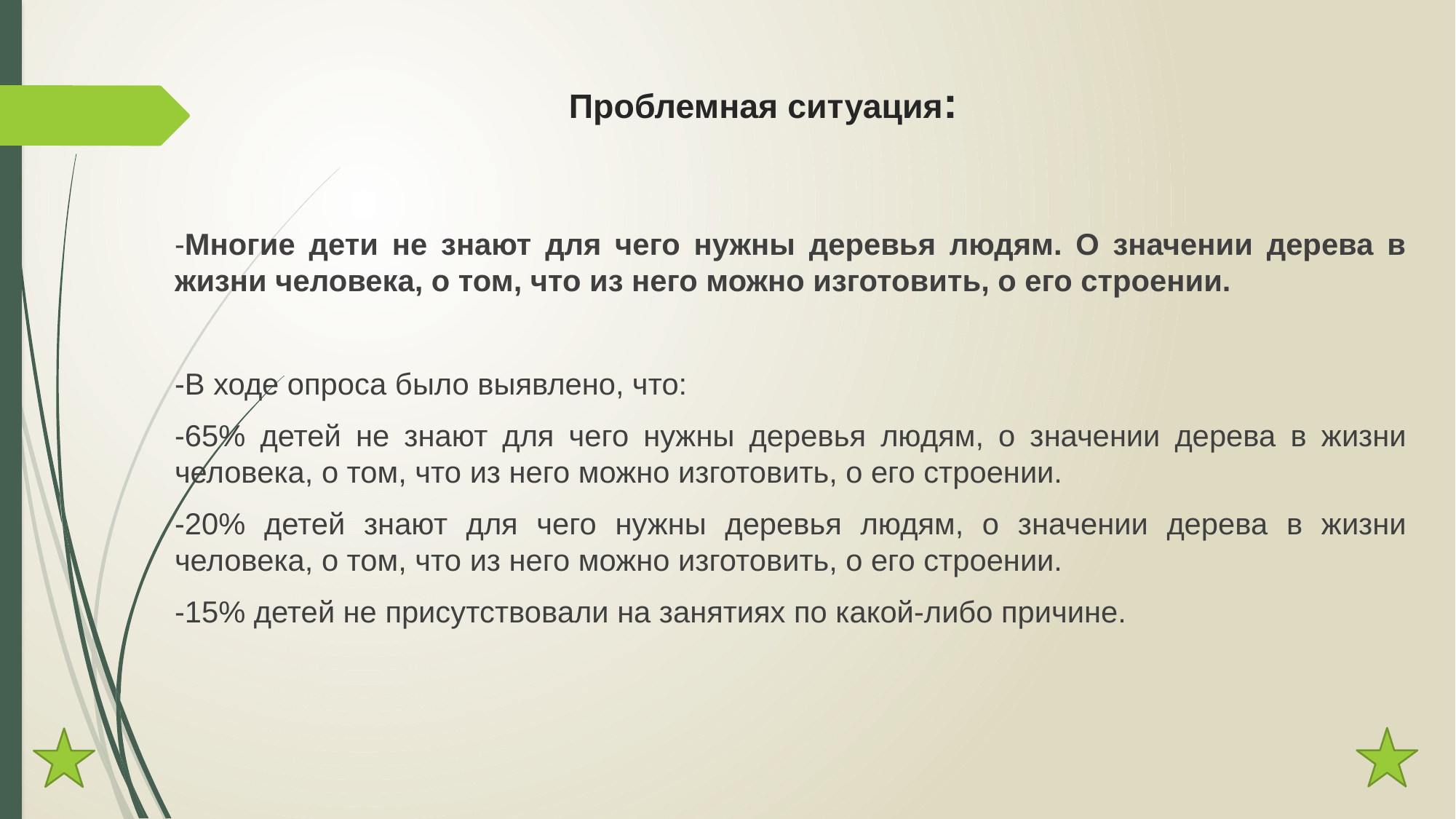

# Проблемная ситуация:
-Многие дети не знают для чего нужны деревья людям. О значении дерева в жизни человека, о том, что из него можно изготовить, о его строении.

-В ходе опроса было выявлено, что:
-65% детей не знают для чего нужны деревья людям, о значении дерева в жизни человека, о том, что из него можно изготовить, о его строении.
-20% детей знают для чего нужны деревья людям, о значении дерева в жизни человека, о том, что из него можно изготовить, о его строении.
-15% детей не присутствовали на занятиях по какой-либо причине.